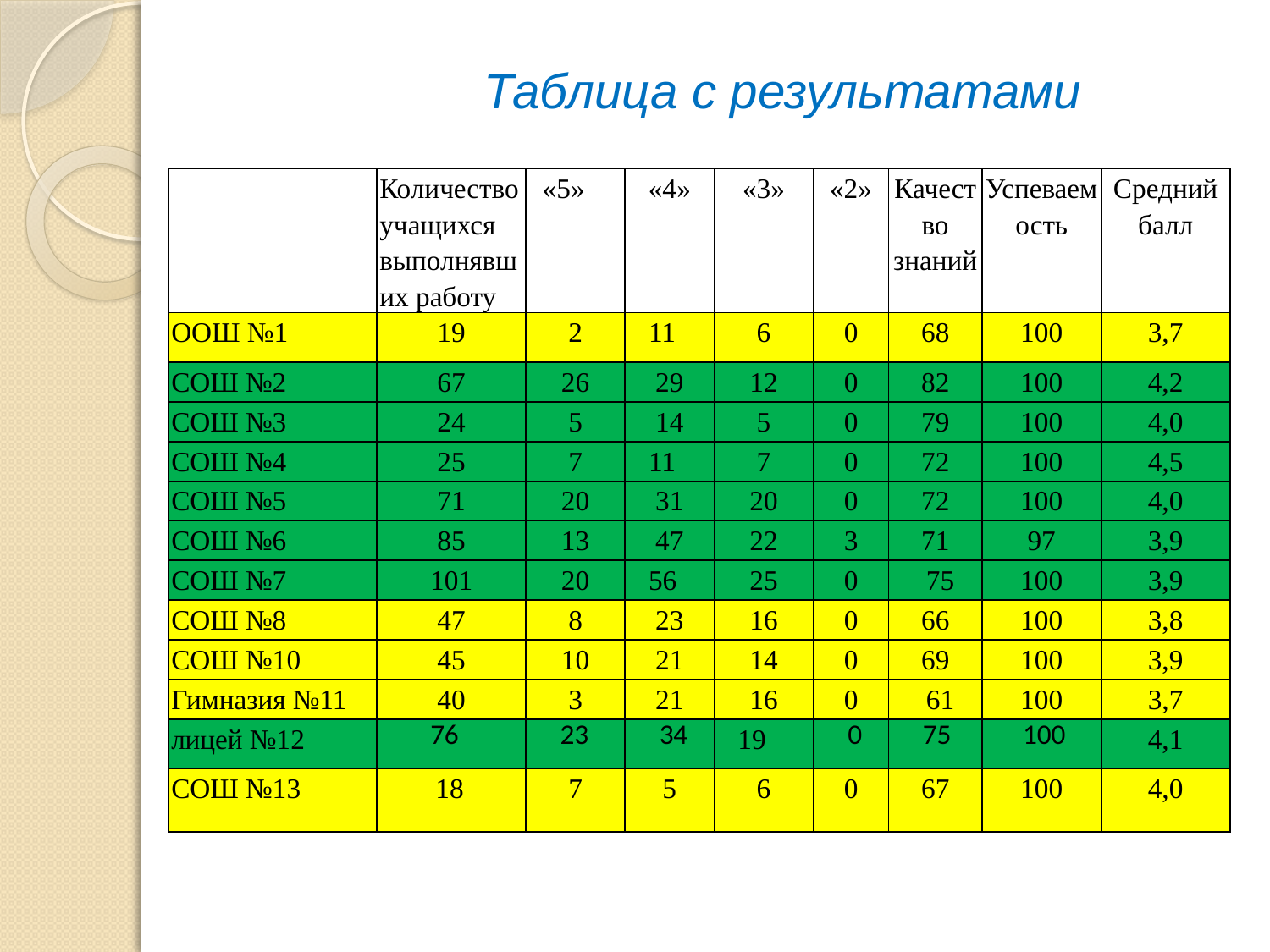

# Таблица с результатами
|  | Количество учащихся выполнявших работу | «5» | «4» | «3» | «2» | Качество знаний | Успеваемость | Средний балл |
| --- | --- | --- | --- | --- | --- | --- | --- | --- |
| ООШ №1 | 19 | 2 | 11 | 6 | 0 | 68 | 100 | 3,7 |
| СОШ №2 | 67 | 26 | 29 | 12 | 0 | 82 | 100 | 4,2 |
| СОШ №3 | 24 | 5 | 14 | 5 | 0 | 79 | 100 | 4,0 |
| СОШ №4 | 25 | 7 | 11 | 7 | 0 | 72 | 100 | 4,5 |
| СОШ №5 | 71 | 20 | 31 | 20 | 0 | 72 | 100 | 4,0 |
| СОШ №6 | 85 | 13 | 47 | 22 | 3 | 71 | 97 | 3,9 |
| СОШ №7 | 101 | 20 | 56 | 25 | 0 | 75 | 100 | 3,9 |
| СОШ №8 | 47 | 8 | 23 | 16 | 0 | 66 | 100 | 3,8 |
| СОШ №10 | 45 | 10 | 21 | 14 | 0 | 69 | 100 | 3,9 |
| Гимназия №11 | 40 | 3 | 21 | 16 | 0 | 61 | 100 | 3,7 |
| лицей №12 | 76 | 23 | 34 | 19 | 0 | 75 | 100 | 4,1 |
| СОШ №13 | 18 | 7 | 5 | 6 | 0 | 67 | 100 | 4,0 |